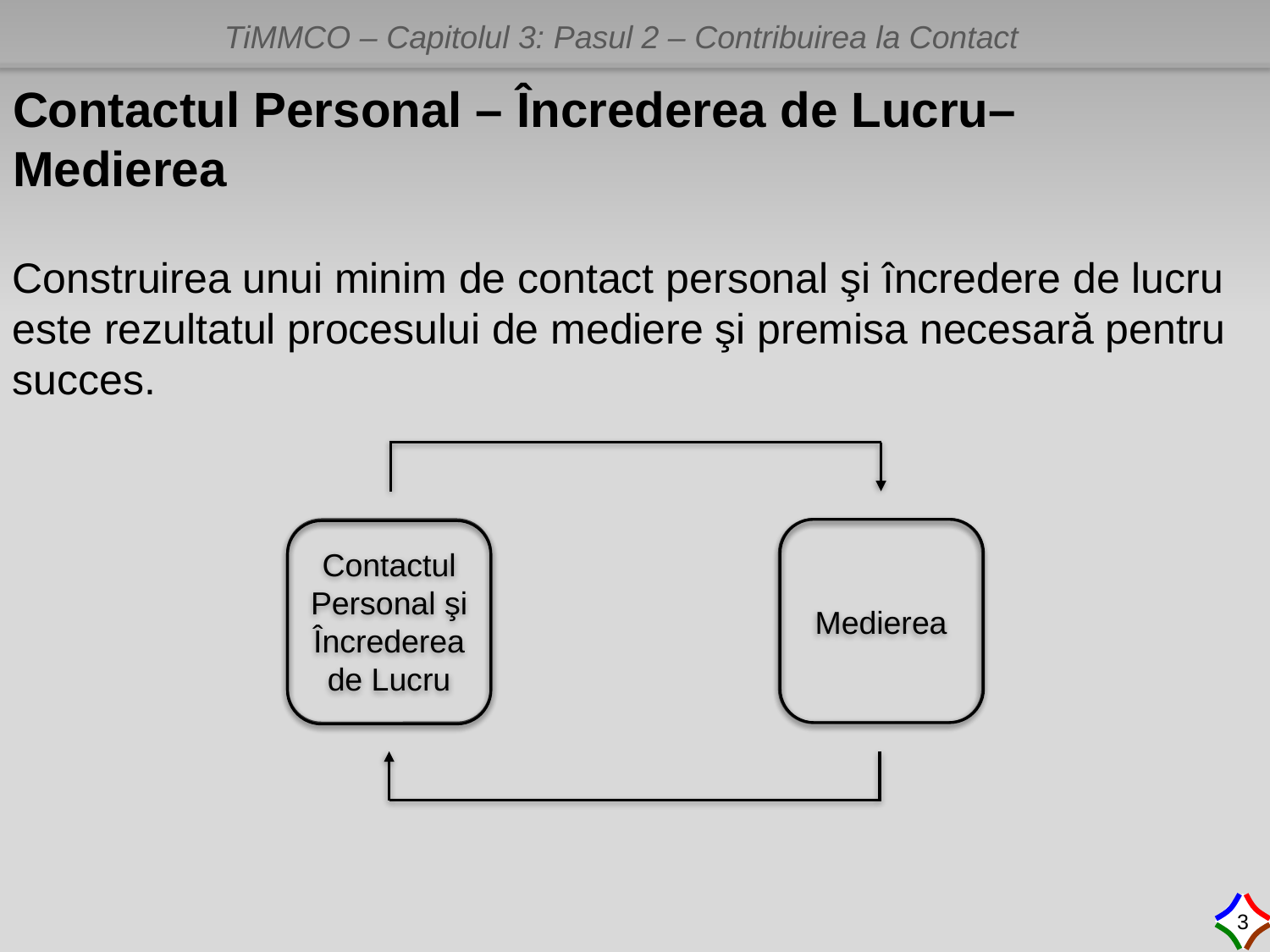

# Contactul Personal – Încrederea de Lucru– Medierea
Construirea unui minim de contact personal şi încredere de lucru este rezultatul procesului de mediere şi premisa necesară pentru succes.

Contactul Personal şi Încrederea de Lucru

Medierea